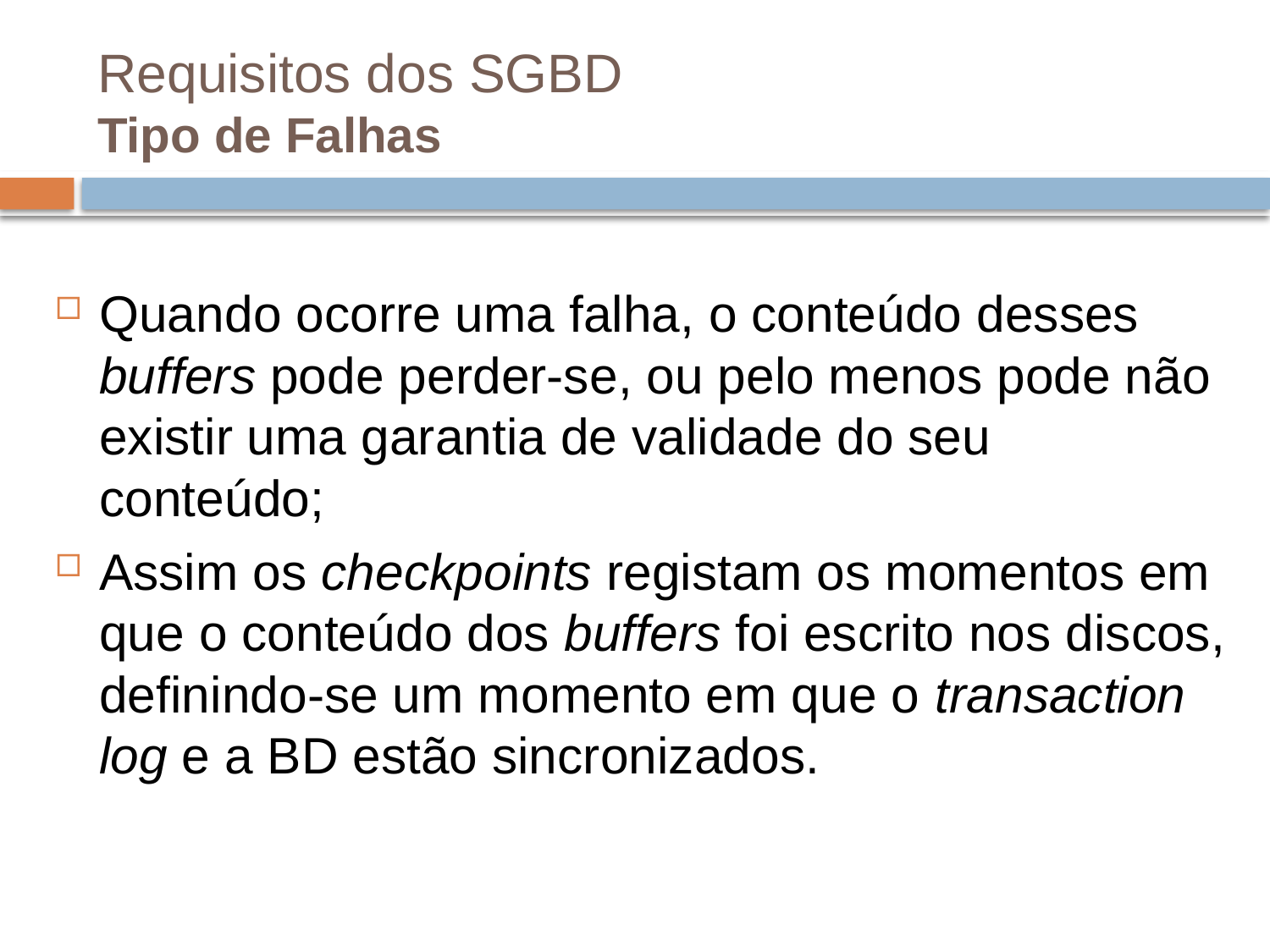

# Requisitos dos SGBD Tipo de Falhas
Quando ocorre uma falha, o conteúdo desses buffers pode perder-se, ou pelo menos pode não existir uma garantia de validade do seu conteúdo;
Assim os checkpoints registam os momentos em que o conteúdo dos buffers foi escrito nos discos, definindo-se um momento em que o transaction log e a BD estão sincronizados.